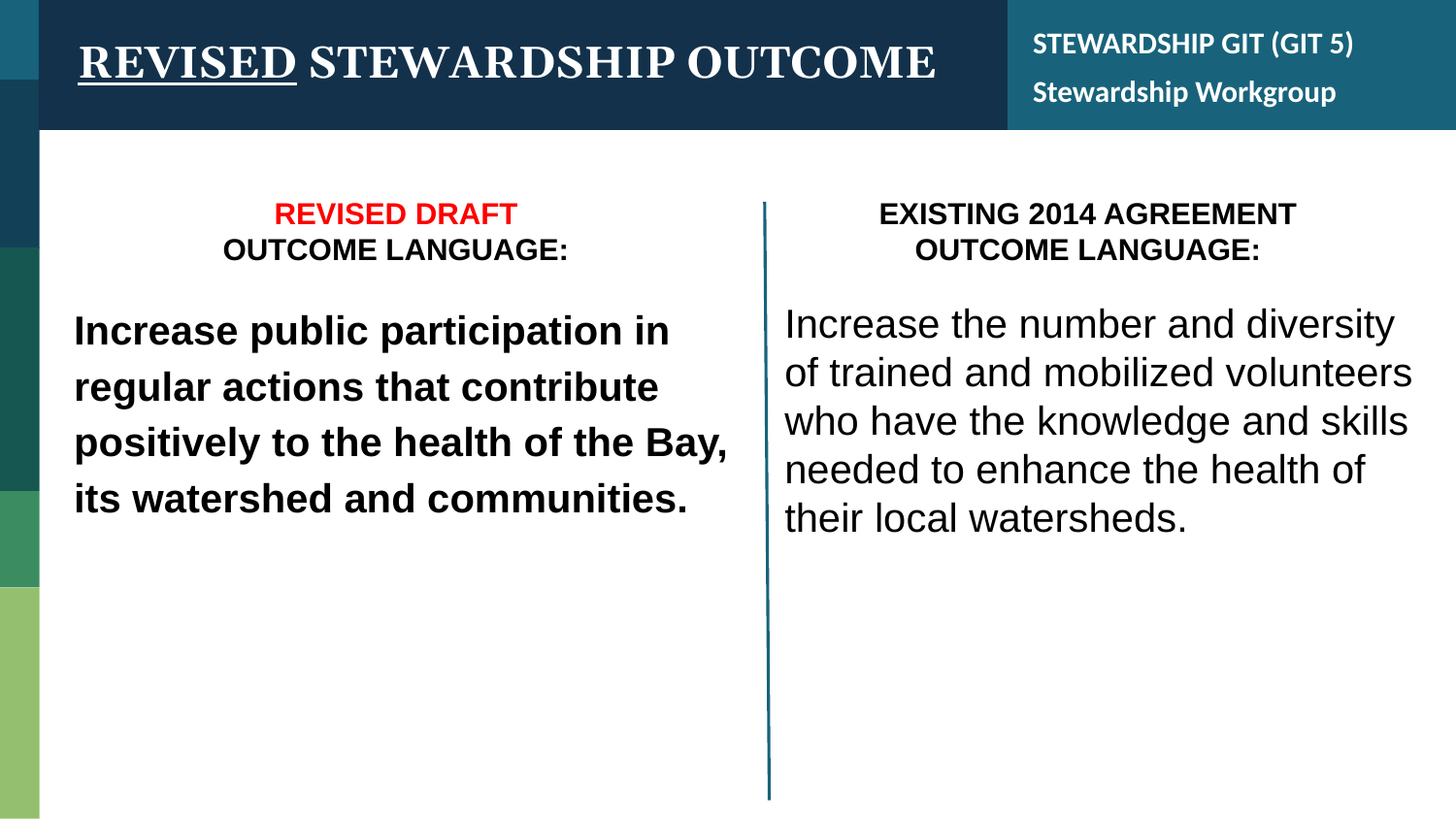

STEWARDSHIP GIT (GIT 5)
Stewardship Workgroup

REVISED STEWARDSHIP OUTCOME
REVISED DRAFT
OUTCOME LANGUAGE:

EXISTING 2014 AGREEMENT
OUTCOME LANGUAGE:
Increase public participation in regular actions that contribute positively to the health of the Bay, its watershed and communities.

Increase the number and diversity of trained and mobilized volunteers who have the knowledge and skills needed to enhance the health of their local watersheds.